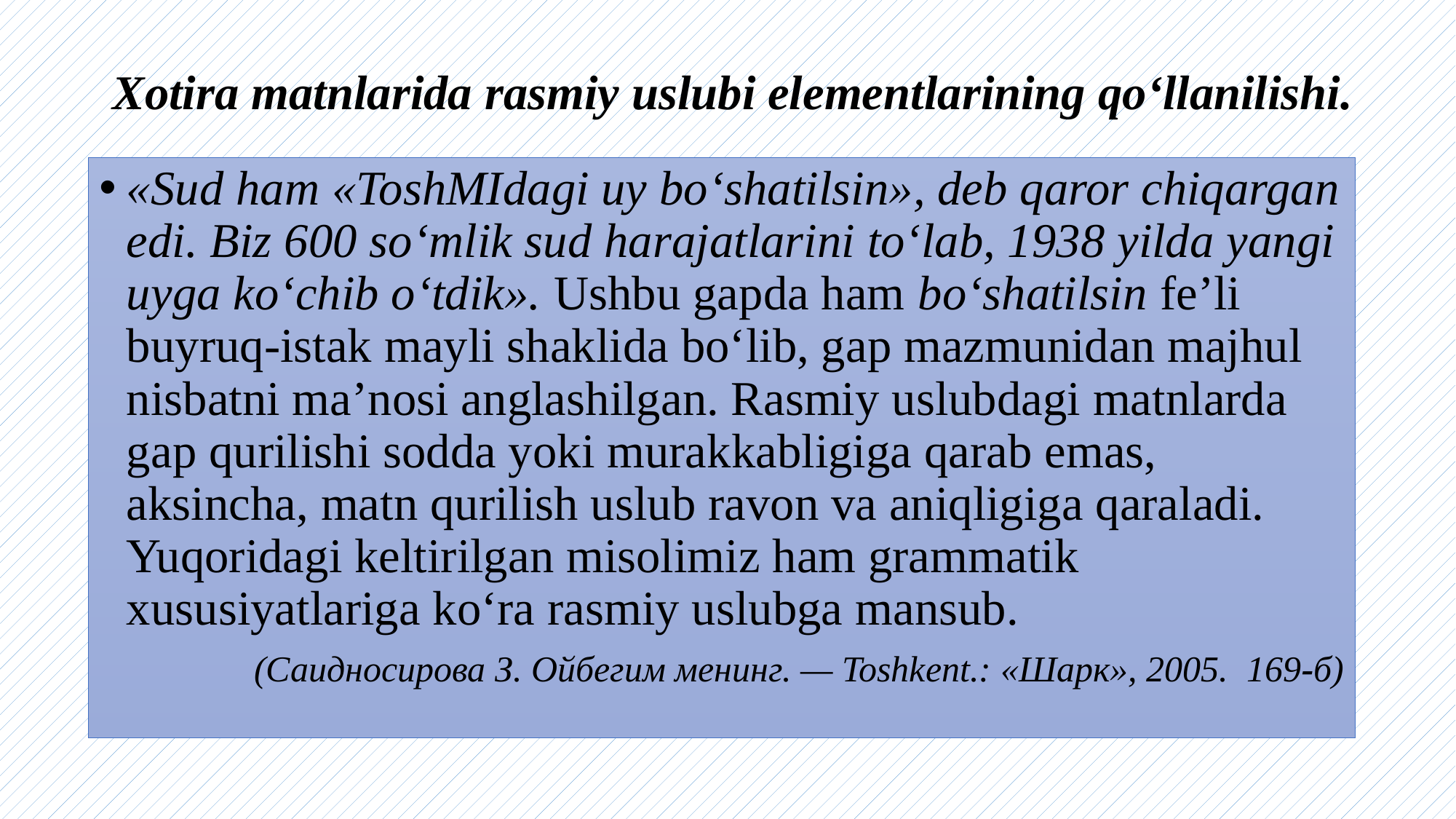

# Xotira matnlarida rasmiy uslubi elementlarining qo‘llanilishi.
«Sud ham «ToshMIdagi uy bo‘shatilsin», deb qaror chiqargan edi. Biz 600 so‘mlik sud harajatlarini to‘lab, 1938 yilda yangi uyga ko‘chib o‘tdik». Ushbu gapda ham bo‘shatilsin fe’li buyruq-istak mayli shaklida bo‘lib, gap mazmunidan majhul nisbatni ma’nosi anglashilgan. Rasmiy uslubdagi matnlarda gap qurilishi sodda yoki murakkabligiga qarab emas, aksincha, matn qurilish uslub ravon va aniqligiga qaraladi. Yuqoridagi keltirilgan misolimiz ham grammatik xususiyatlariga ko‘ra rasmiy uslubga mansub.
(Саидносирова З. Ойбегим менинг. — Toshkent.: «Шарк», 2005.  169-б)